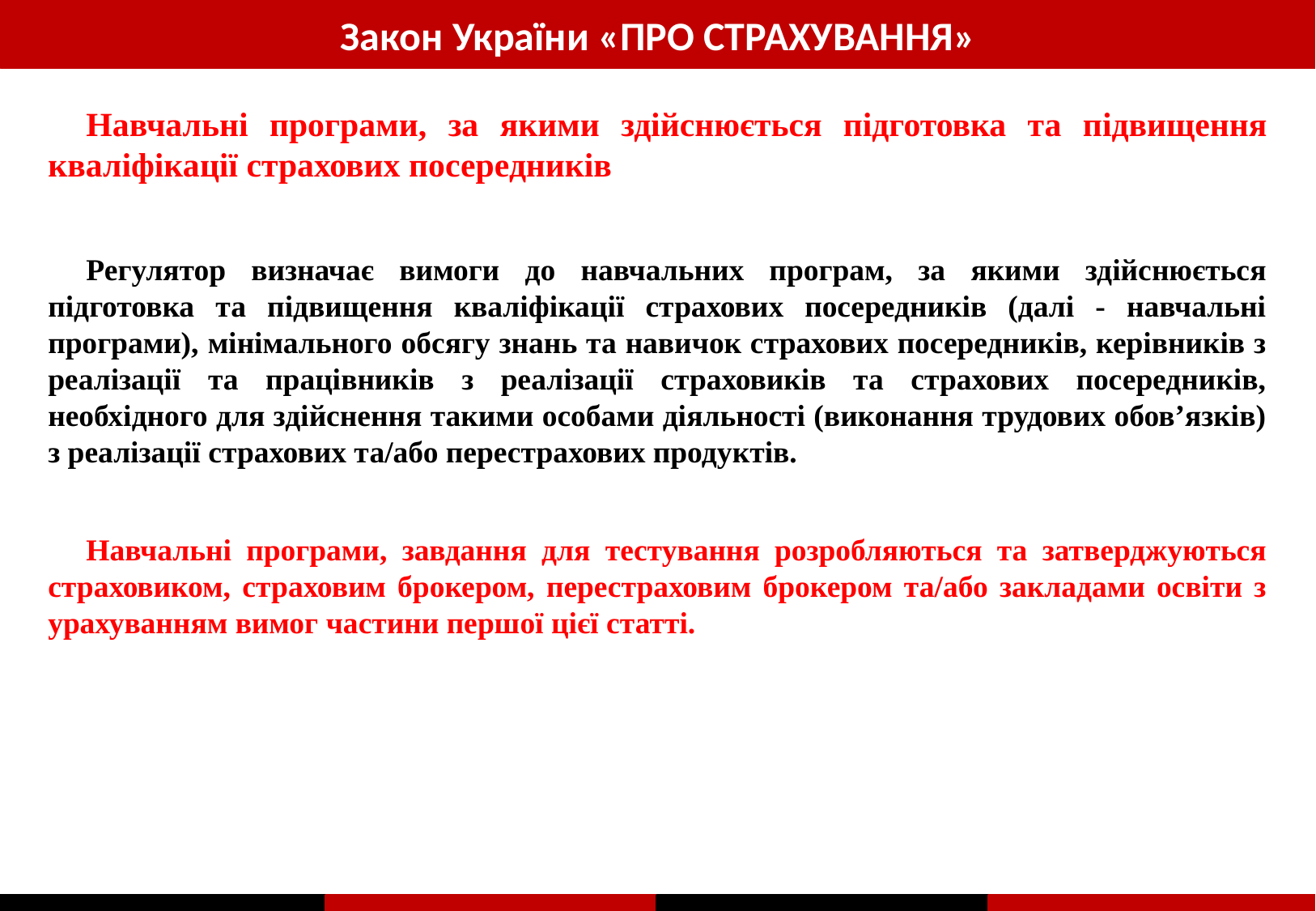

Закон України «ПРО СТРАХУВАННЯ»
Навчальні програми, за якими здійснюється підготовка та підвищення кваліфікації страхових посередників

Регулятор визначає вимоги до навчальних програм, за якими здійснюється підготовка та підвищення кваліфікації страхових посередників (далі - навчальні програми), мінімального обсягу знань та навичок страхових посередників, керівників з реалізації та працівників з реалізації страховиків та страхових посередників, необхідного для здійснення такими особами діяльності (виконання трудових обов’язків) з реалізації страхових та/або перестрахових продуктів.

Навчальні програми, завдання для тестування розробляються та затверджуються страховиком, страховим брокером, перестраховим брокером та/або закладами освіти з урахуванням вимог частини першої цієї статті.